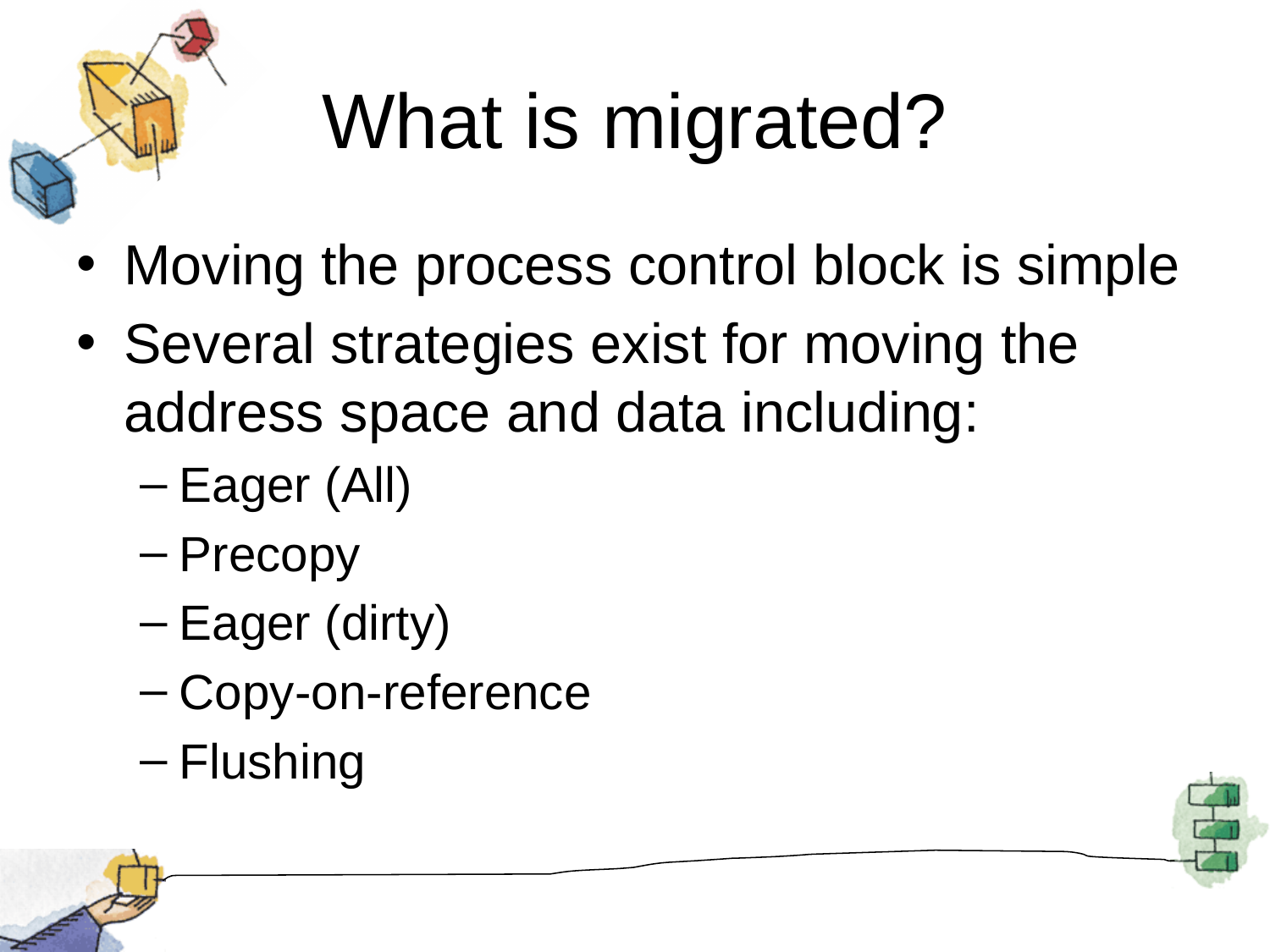

# What is migrated?
Moving the process control block is simple
Several strategies exist for moving the address space and data including:
Eager (All)
Precopy
Eager (dirty)
Copy-on-reference
Flushing